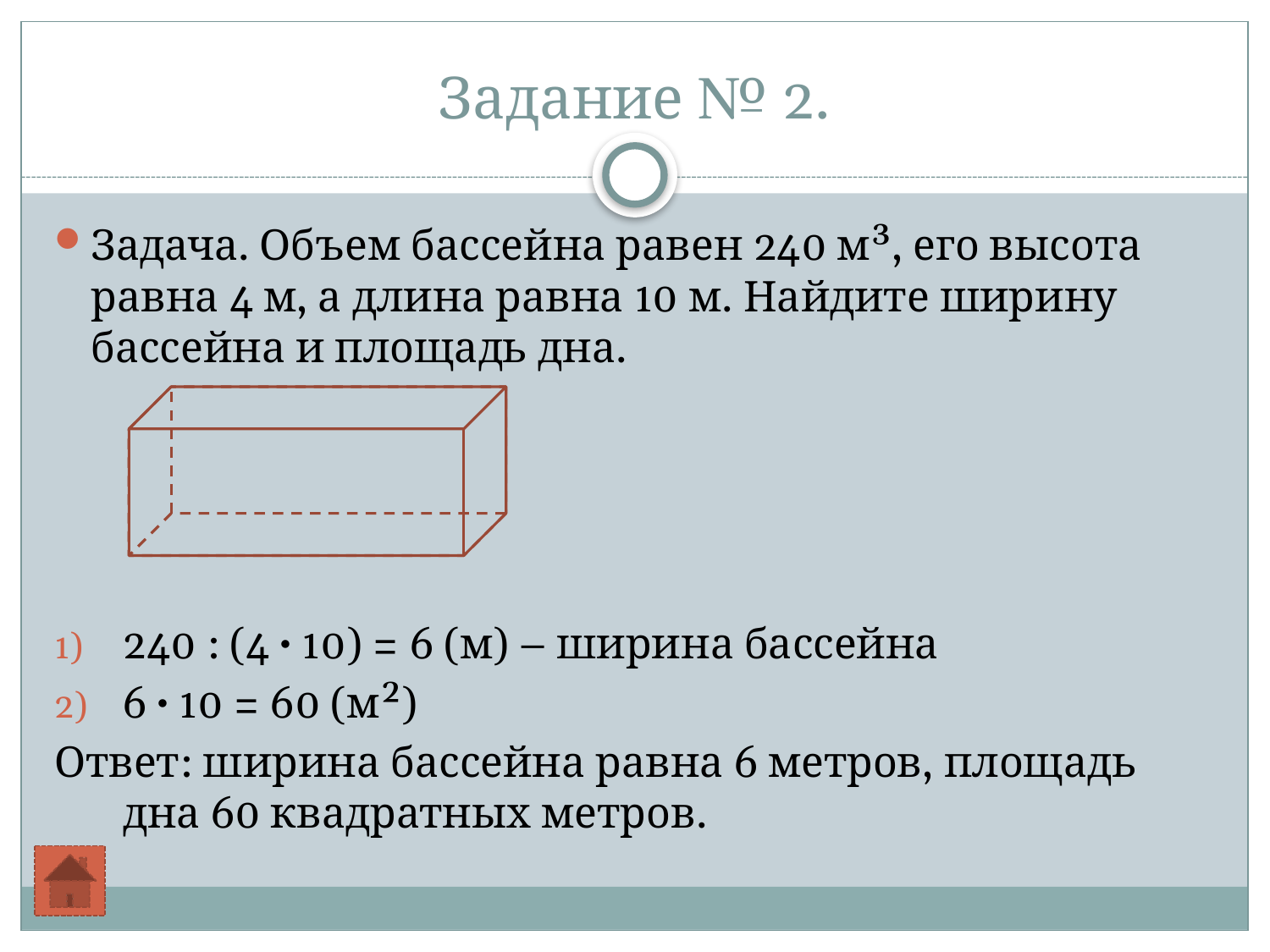

# Задание № 2.
Задача. Объем бассейна равен 240 м³, его высота равна 4 м, а длина равна 10 м. Найдите ширину бассейна и площадь дна.

240 : (4 ∙ 10) = 6 (м) – ширина бассейна
6 ∙ 10 = 60 (м²)
Ответ: ширина бассейна равна 6 метров, площадь дна 60 квадратных метров.